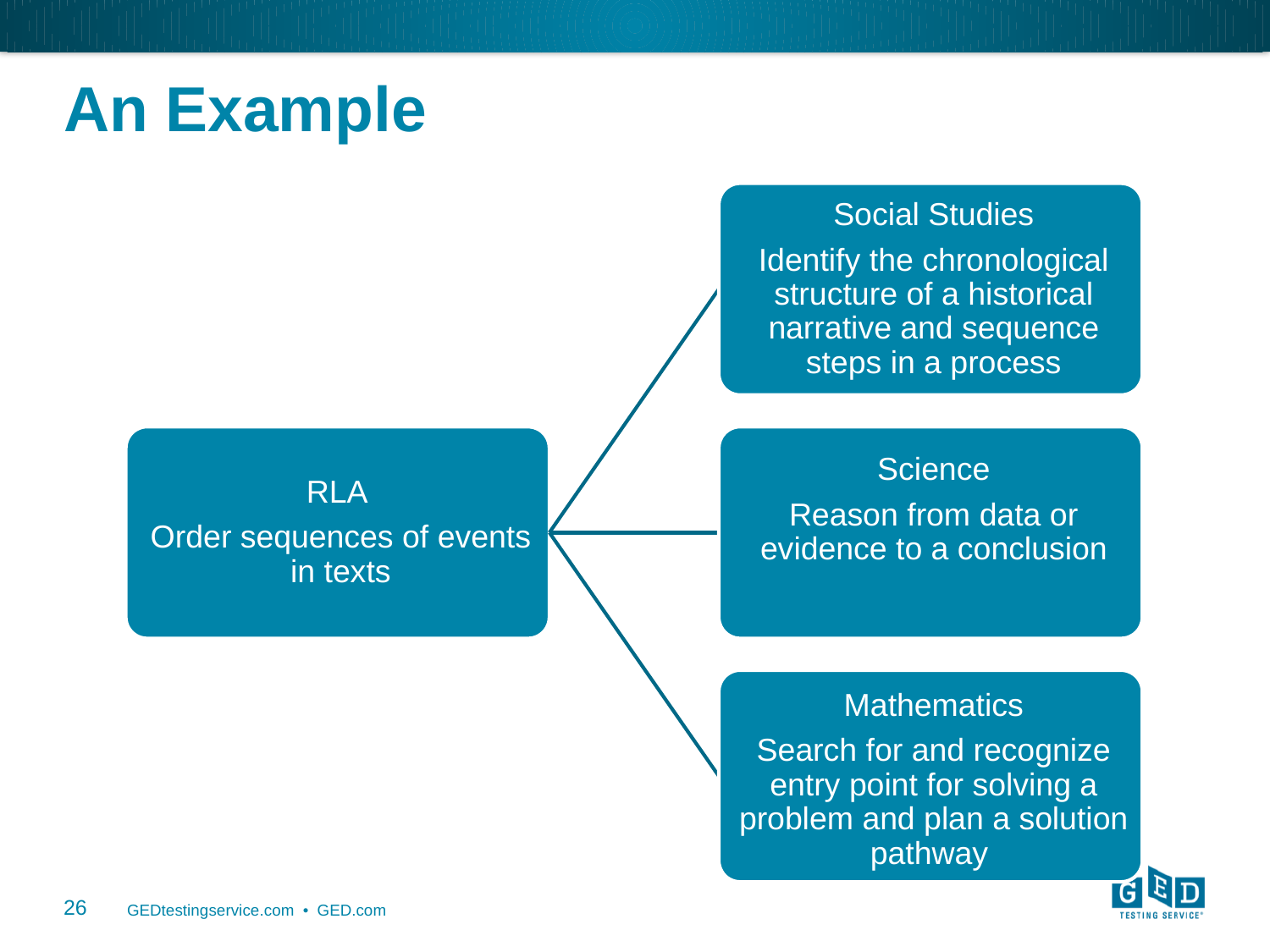

# An Example
RLA
Order sequences of events in texts

Social Studies
Identify the chronological structure of a historical narrative and sequence steps in a process

Science
Reason from data or evidence to a conclusion

Mathematics
Search for and recognize entry point for solving a problem and plan a solution pathway

26